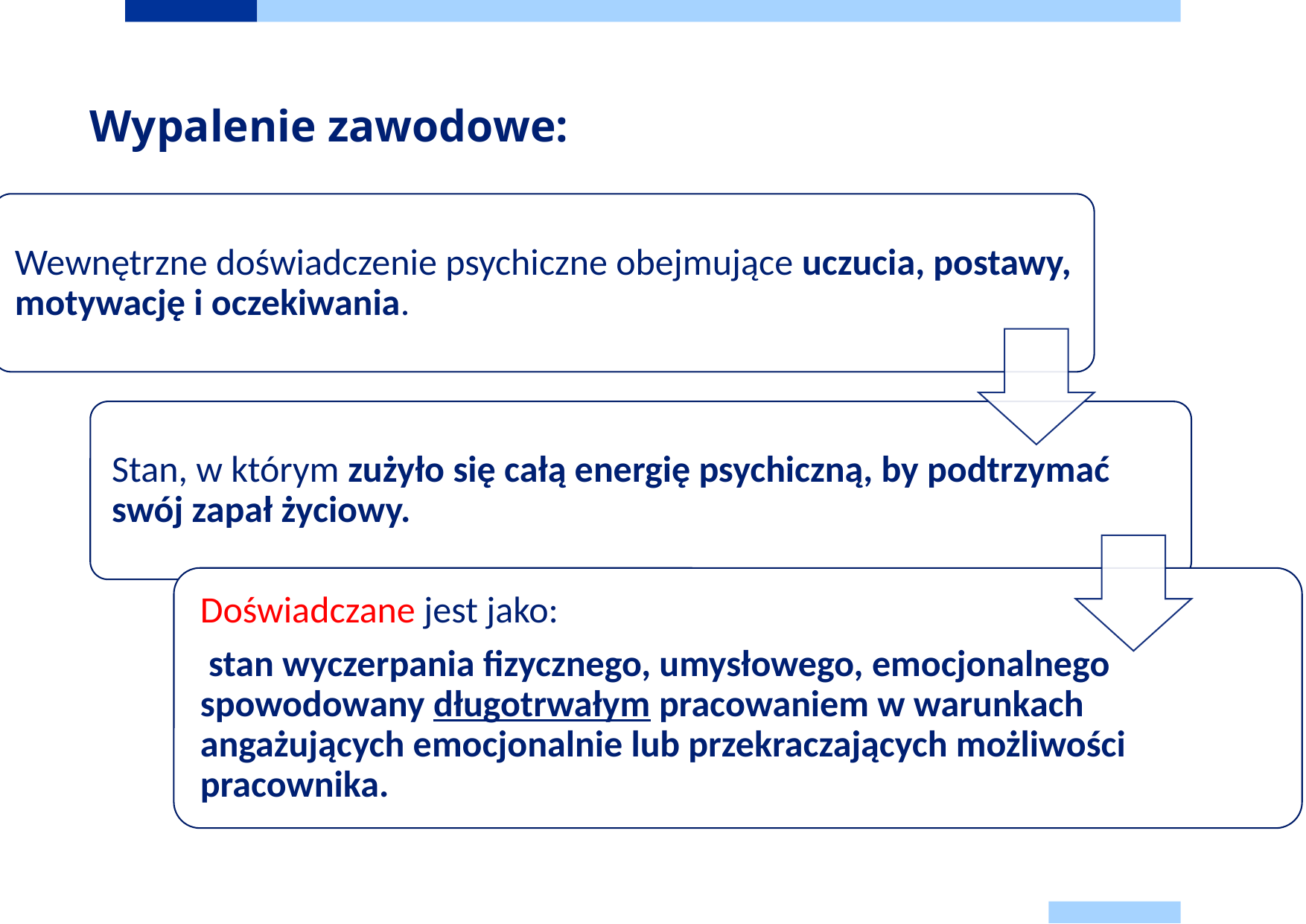

# Wypalenie zawodowe:
Wewnętrzne doświadczenie psychiczne obejmujące uczucia, postawy, motywację i oczekiwania.
Stan, w którym zużyło się całą energię psychiczną, by podtrzymać swój zapał życiowy.
Doświadczane jest jako:
 stan wyczerpania fizycznego, umysłowego, emocjonalnego spowodowany długotrwałym pracowaniem w warunkach angażujących emocjonalnie lub przekraczających możliwości pracownika.